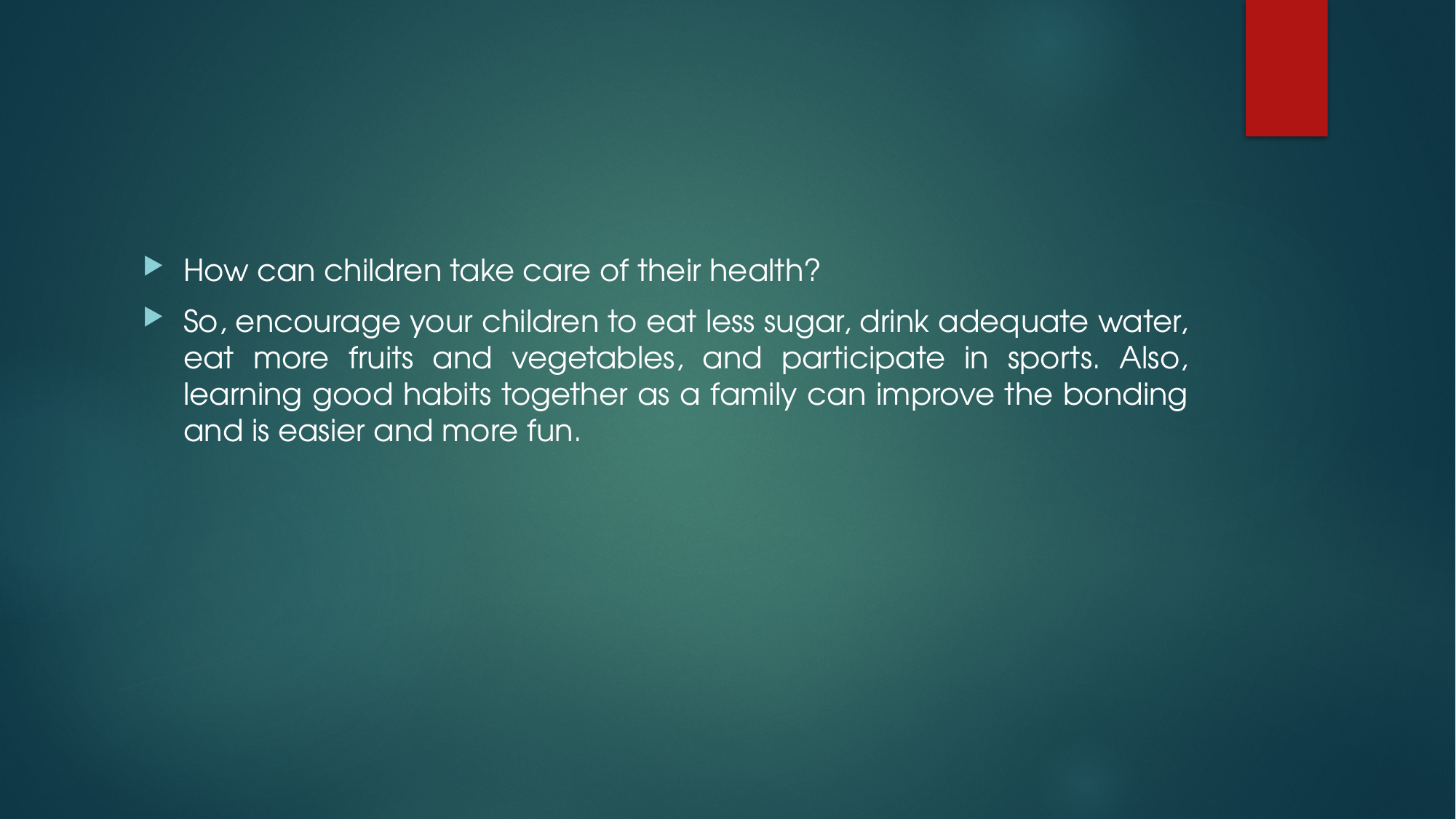

How can children take care of their health?
So, encourage your children to eat less sugar, drink adequate water, eat more fruits and vegetables, and participate in sports. Also, learning good habits together as a family can improve the bonding and is easier and more fun.